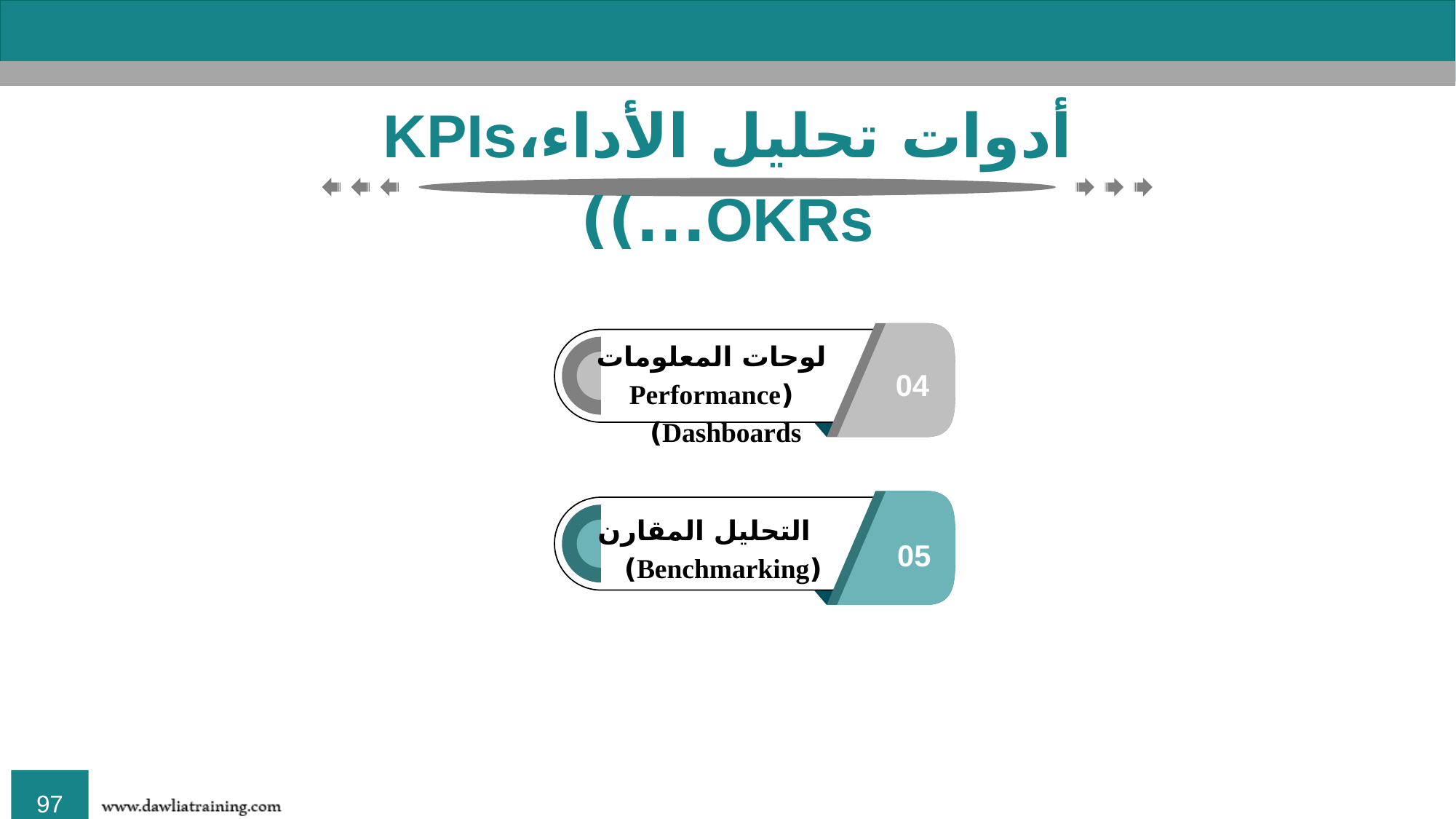

أدوات تحليل الأداءKPIs، OKRs...))

لوحات المعلومات (Performance Dashboards)
04

التحليل المقارن (Benchmarking)
05